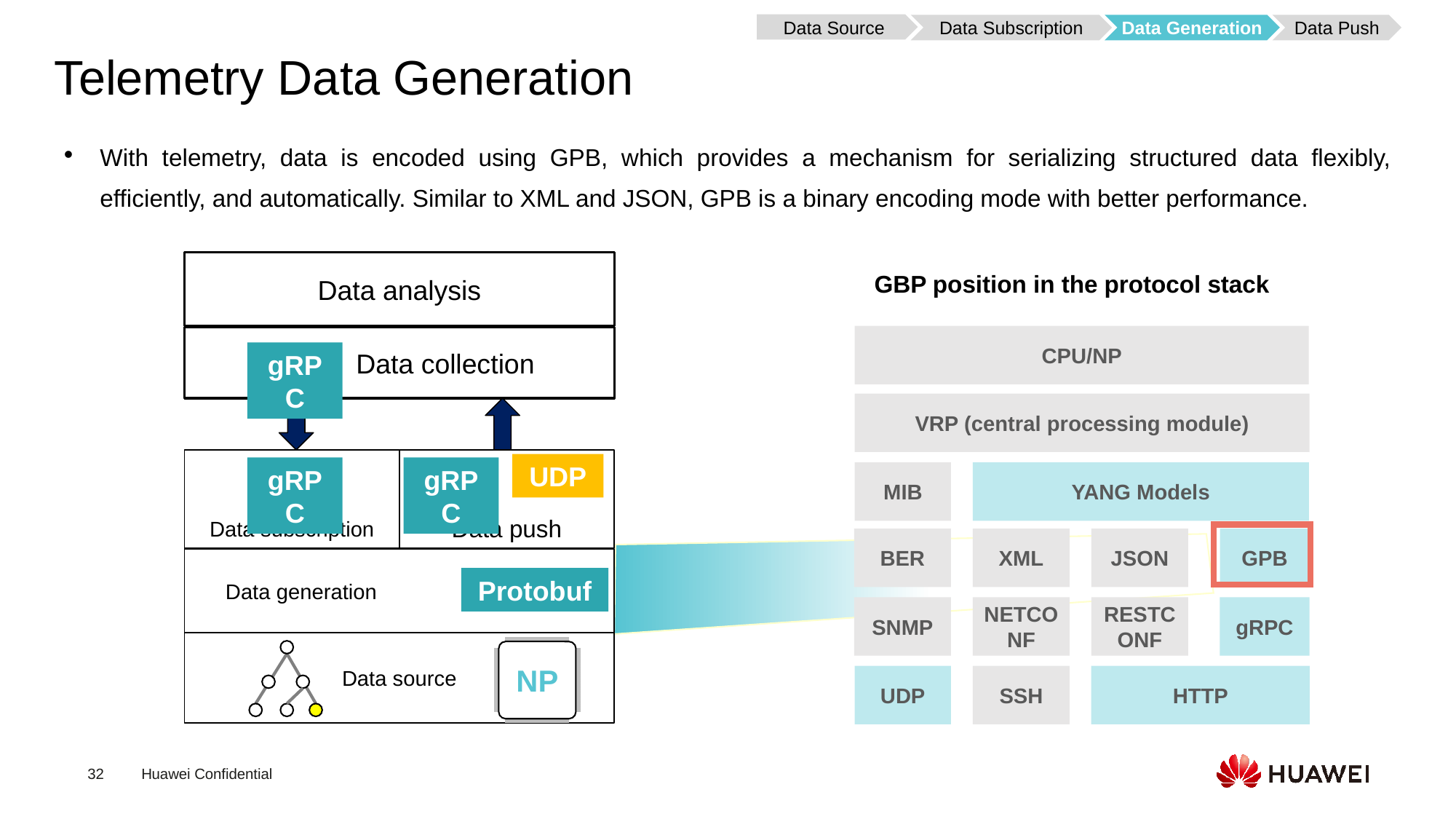

Data Source
Data Subscription
Data Generation
Data Push
# Telemetry Data Generation
With telemetry, data is encoded using GPB, which provides a mechanism for serializing structured data flexibly, efficiently, and automatically. Similar to XML and JSON, GPB is a binary encoding mode with better performance.
Data analysis
CPU/NP
VRP (central processing module)
MIB
YANG Models

BER
XML
JSON
GPB
SNMP
NETCONF
RESTCONF
gRPC
UDP
SSH
HTTP
            Data collection
gRPC

Data subscription

Data push
UDP
gRPC
gRPC
     Data generation
Protobuf
Data source
NP

GBP position in the protocol stack